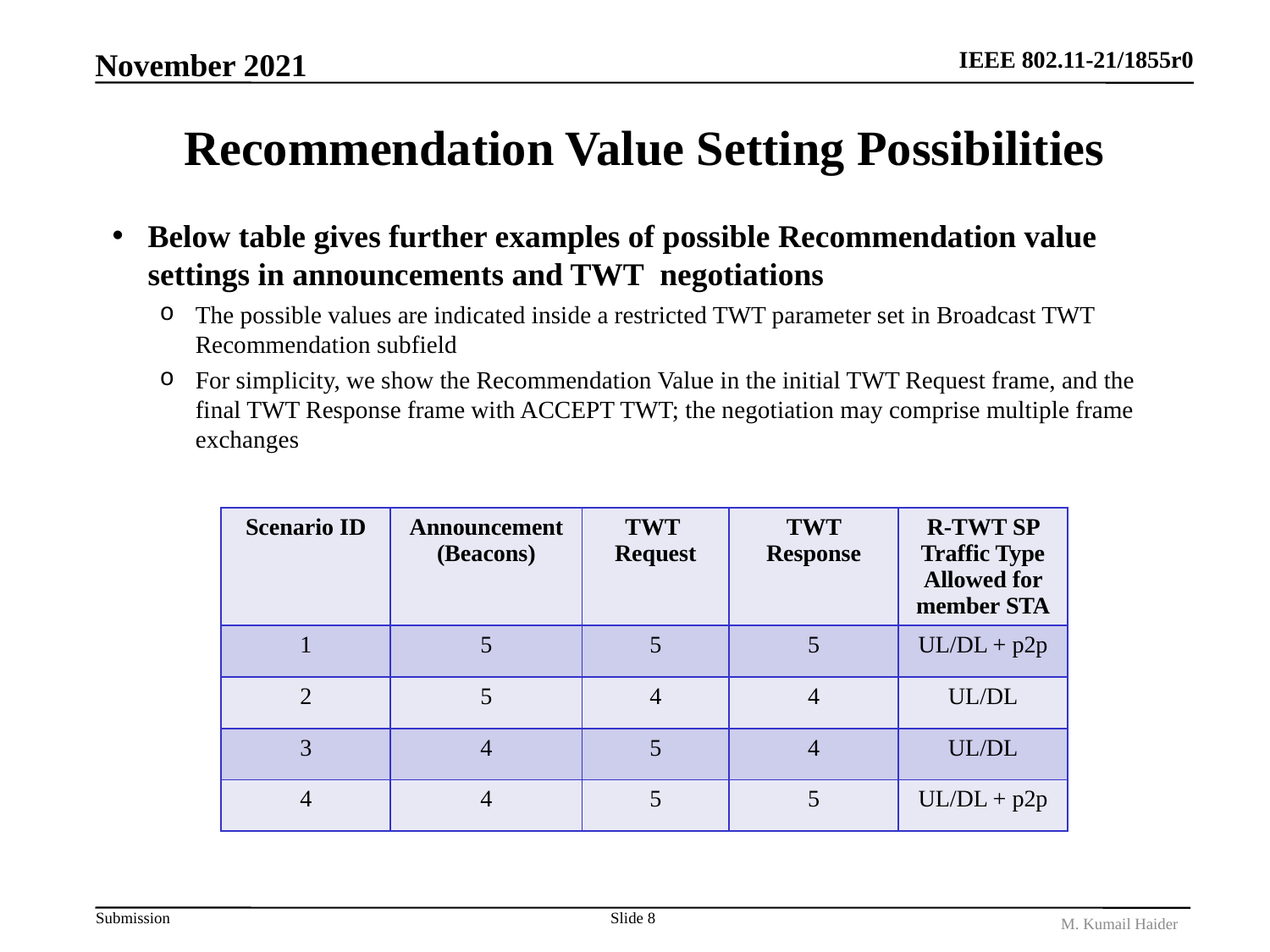

November 2021
# Recommendation Value Setting Possibilities
Below table gives further examples of possible Recommendation value settings in announcements and TWT  negotiations
The possible values are indicated inside a restricted TWT parameter set in Broadcast TWT Recommendation subfield
For simplicity, we show the Recommendation Value in the initial TWT Request frame, and the final TWT Response frame with ACCEPT TWT; the negotiation may comprise multiple frame exchanges
| Scenario ID | Announcement (Beacons) | TWT Request | TWT Response | R-TWT SP Traffic Type Allowed for member STA |
| --- | --- | --- | --- | --- |
| 1 | 5 | 5 | 5 | UL/DL + p2p |
| 2 | 5 | 4 | 4 | UL/DL |
| 3 | 4 | 5 | 4 | UL/DL |
| 4 | 4 | 5 | 5 | UL/DL + p2p |

Slide 8
M. Kumail Haider